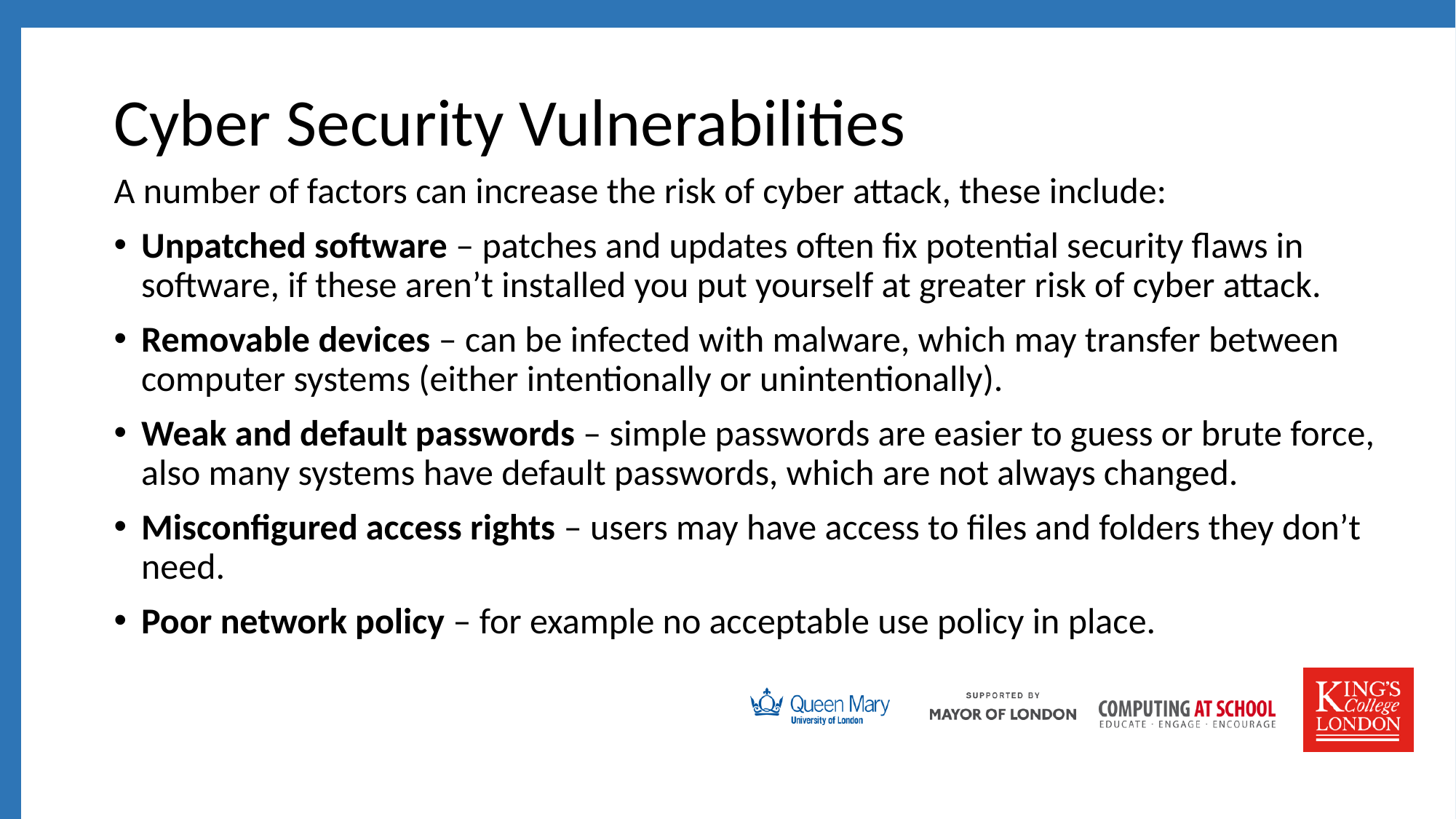

# Cyber Security Vulnerabilities
A number of factors can increase the risk of cyber attack, these include:
Unpatched software – patches and updates often fix potential security flaws in software, if these aren’t installed you put yourself at greater risk of cyber attack.
Removable devices – can be infected with malware, which may transfer between computer systems (either intentionally or unintentionally).
Weak and default passwords – simple passwords are easier to guess or brute force, also many systems have default passwords, which are not always changed.
Misconfigured access rights – users may have access to files and folders they don’t need.
Poor network policy – for example no acceptable use policy in place.